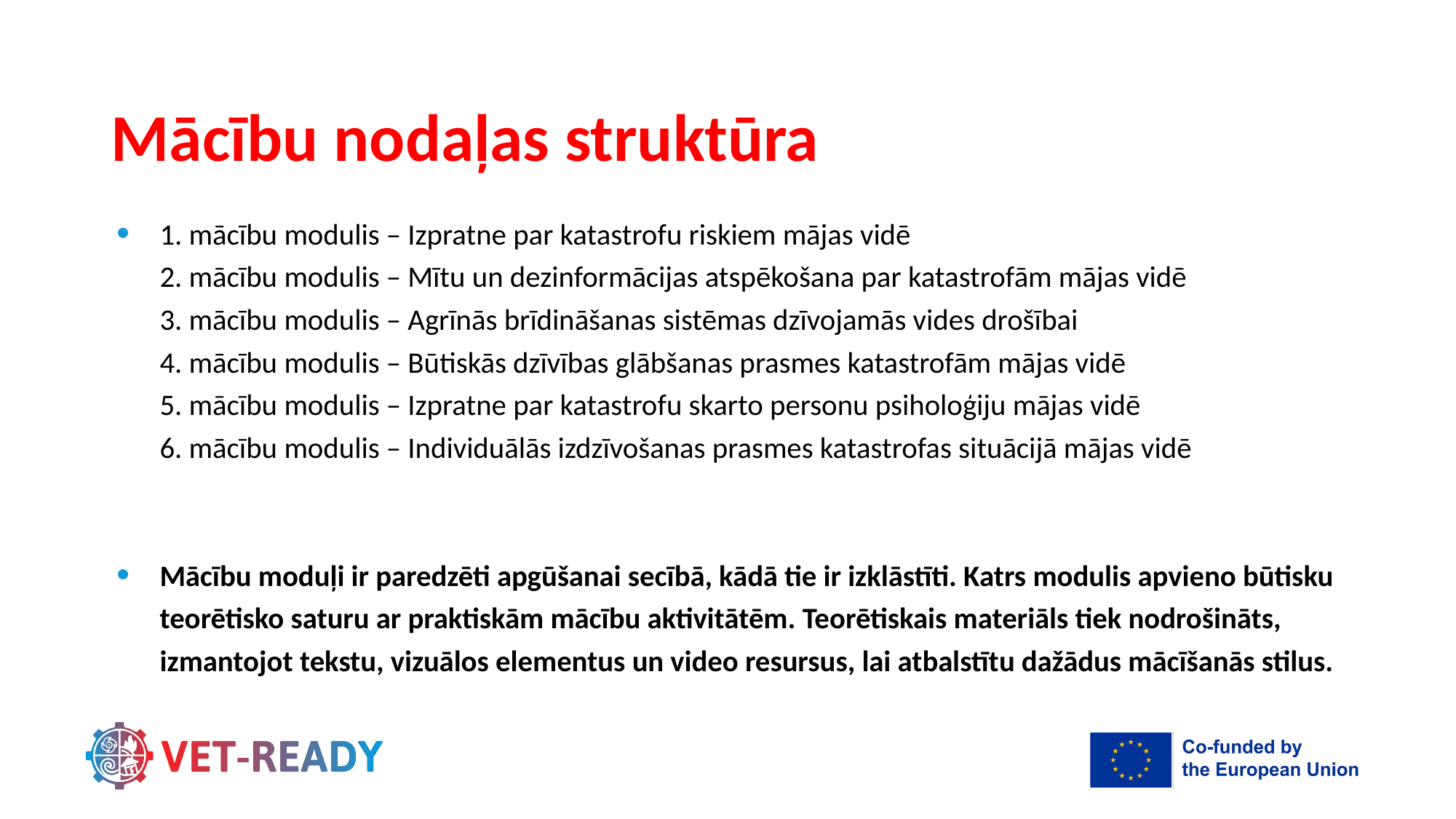

# Mācību nodaļas struktūra
1. mācību modulis – Izpratne par katastrofu riskiem mājas vidē
2. mācību modulis – Mītu un dezinformācijas atspēkošana par katastrofām mājas vidē
3. mācību modulis – Agrīnās brīdināšanas sistēmas dzīvojamās vides drošībai
4. mācību modulis – Būtiskās dzīvības glābšanas prasmes katastrofām mājas vidē
5. mācību modulis – Izpratne par katastrofu skarto personu psiholoģiju mājas vidē
6. mācību modulis – Individuālās izdzīvošanas prasmes katastrofas situācijā mājas vidē

Mācību moduļi ir paredzēti apgūšanai secībā, kādā tie ir izklāstīti. Katrs modulis apvieno būtisku teorētisko saturu ar praktiskām mācību aktivitātēm. Teorētiskais materiāls tiek nodrošināts, izmantojot tekstu, vizuālos elementus un video resursus, lai atbalstītu dažādus mācīšanās stilus.